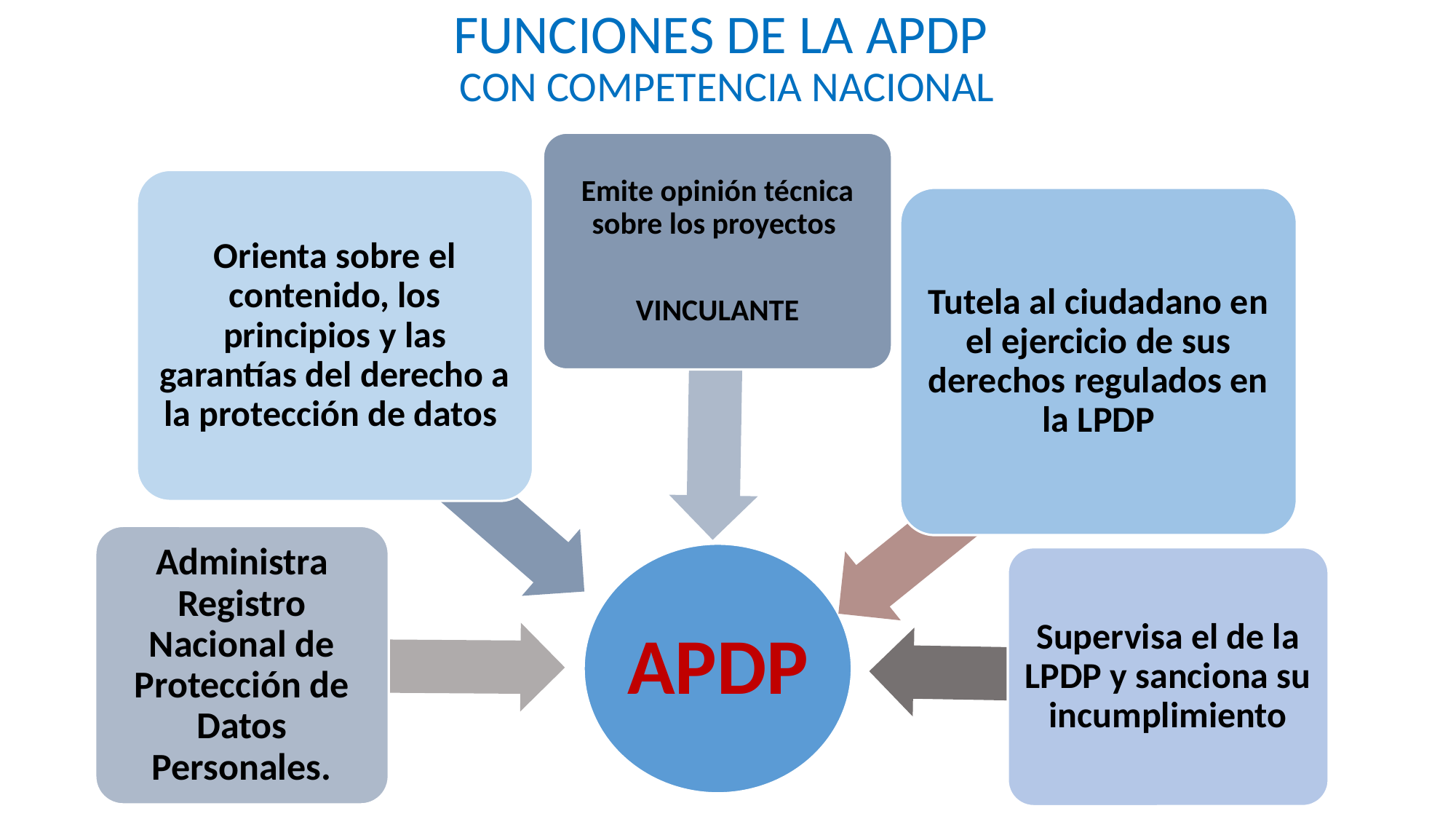

# FUNCIONES DE LA APDP CON COMPETENCIA NACIONAL
APDP
Administra Registro Nacional de Protección de Datos Personales.
Orienta sobre el contenido, los principios y las garantías del derecho a la protección de datos
Emite opinión técnica sobre los proyectos

VINCULANTE
Tutela al ciudadano en el ejercicio de sus derechos regulados en la LPDP
Supervisa el de la LPDP y sanciona su incumplimiento